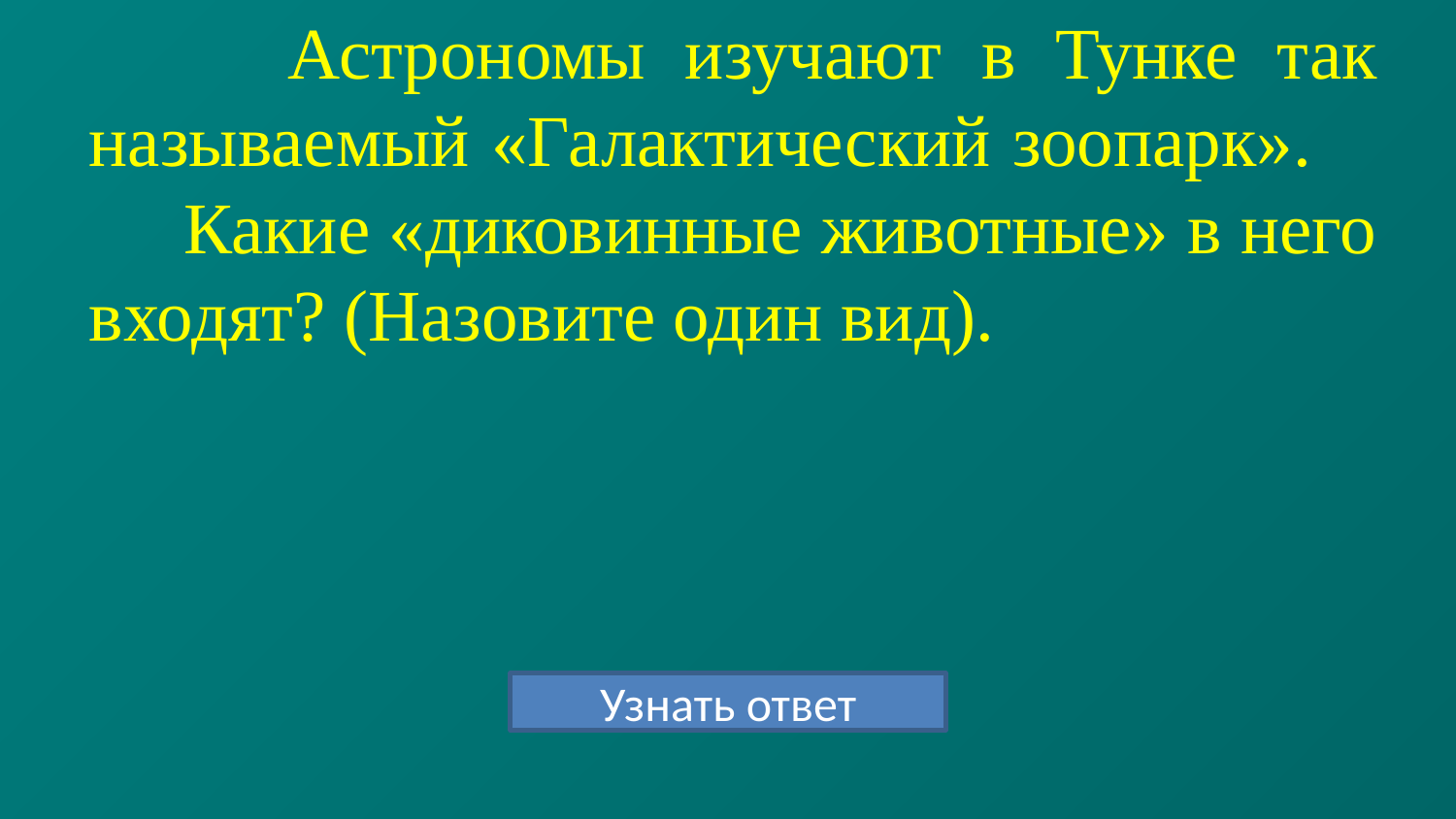

# Астрономы изучают в Тунке так называемый «Галактический зоопарк». Какие «диковинные животные» в него входят? (Назовите один вид).